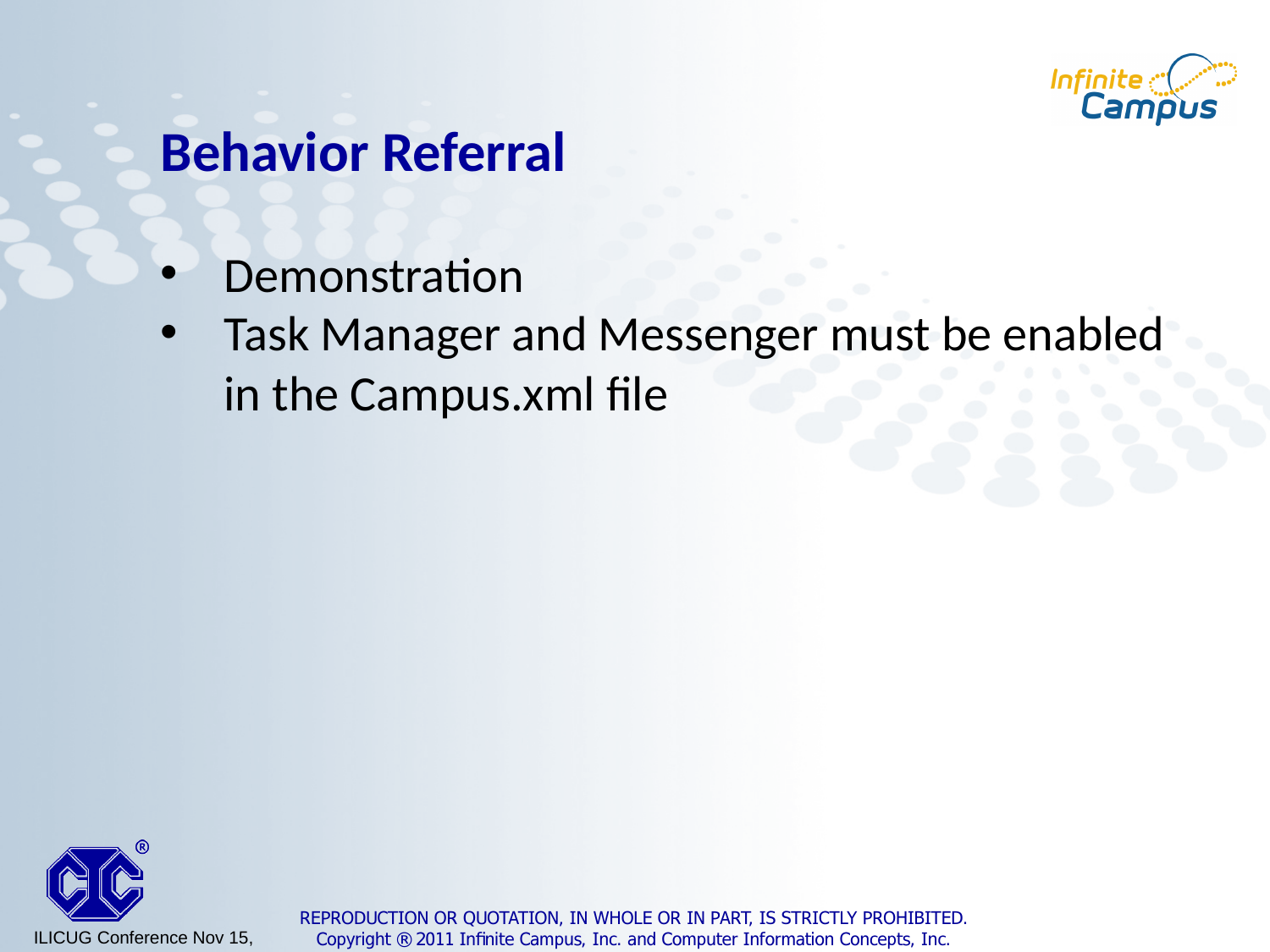

Behavior Referral

Demonstration
Task Manager and Messenger must be enabled in the Campus.xml file

ILICUG Conference Nov 15, 2011